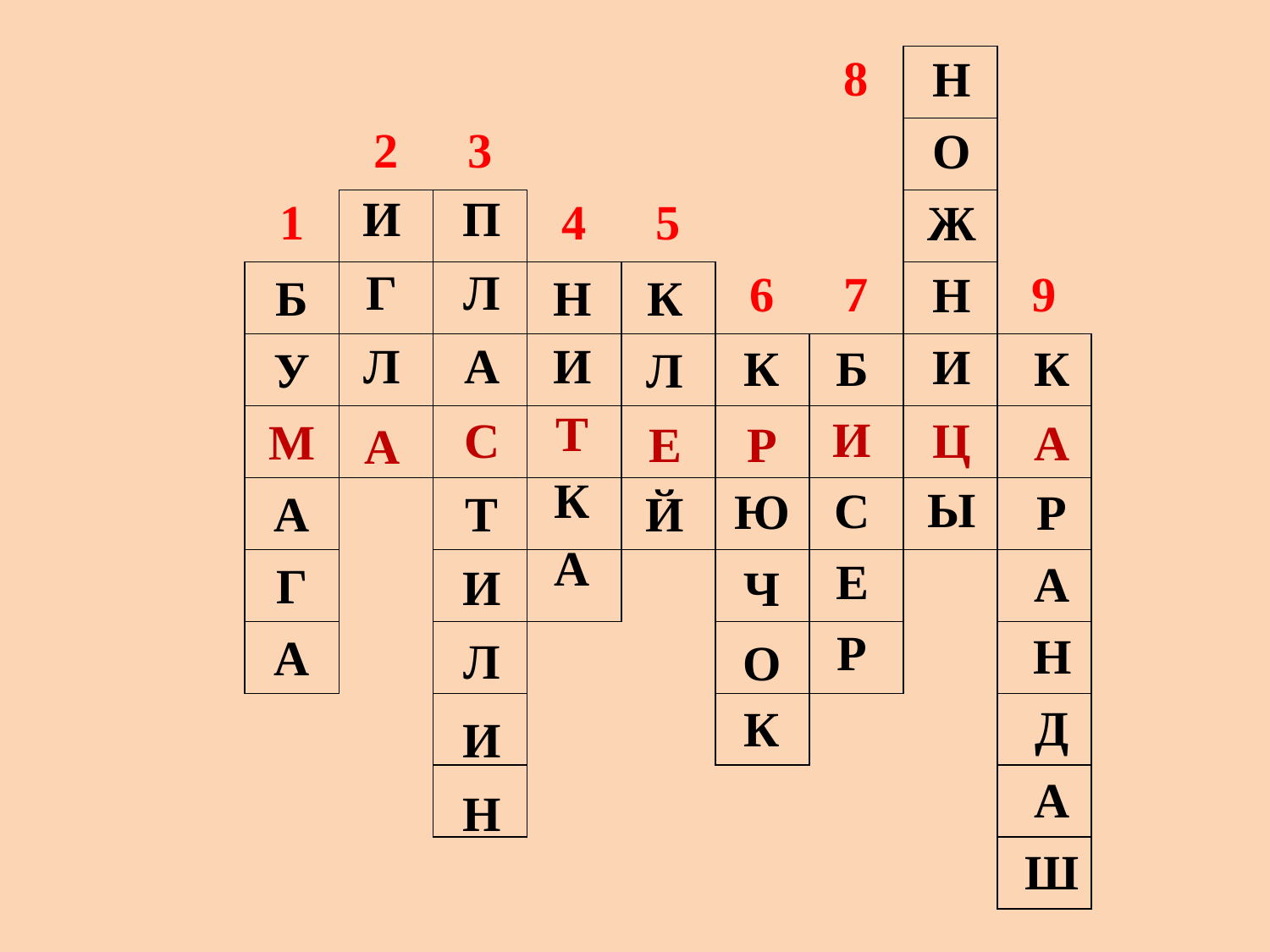

|  |  |  |  |  |  | 8 |  |  |
| --- | --- | --- | --- | --- | --- | --- | --- | --- |
|  | 2 | 3 |  |  |  |  |  |  |
| 1 |  |  | 4 | 5 |  |  |  |  |
|  |  |  |  |  | 6 | 7 |  | 9 |
|  |  |  |  |  |  |  |  |  |
|  |  |  |  |  |  |  |  |  |
|  |  |  |  |  |  |  |  |  |
|  |  |  |  |  |  |  |  |  |
|  |  |  |  |  |  |  |  |  |
|  |  |  |  |  |  |  |  |  |
|  |  |  |  |  |  |  |  |  |
|  |  |  |  |  |  |  |  |  |
| Н |
| --- |
| О |
| Ж |
| Н |
| И |
| Ц |
| Ы |
| И |
| --- |
| Г |
| Л |
| А |
| П |
| --- |
| Л |
| А |
| С |
| Т |
| И |
| Л |
| И |
| Н |
| Б |
| --- |
| У |
| М |
| А |
| Г |
| А |
| Н |
| --- |
| И |
| Т |
| К |
| А |
| К |
| --- |
| Л |
| Е |
| Й |
| К |
| --- |
| Р |
| Ю |
| Ч |
| О |
| К |
| Б |
| --- |
| И |
| С |
| Е |
| Р |
| К |
| --- |
| А |
| Р |
| А |
| Н |
| Д |
| А |
| Ш |